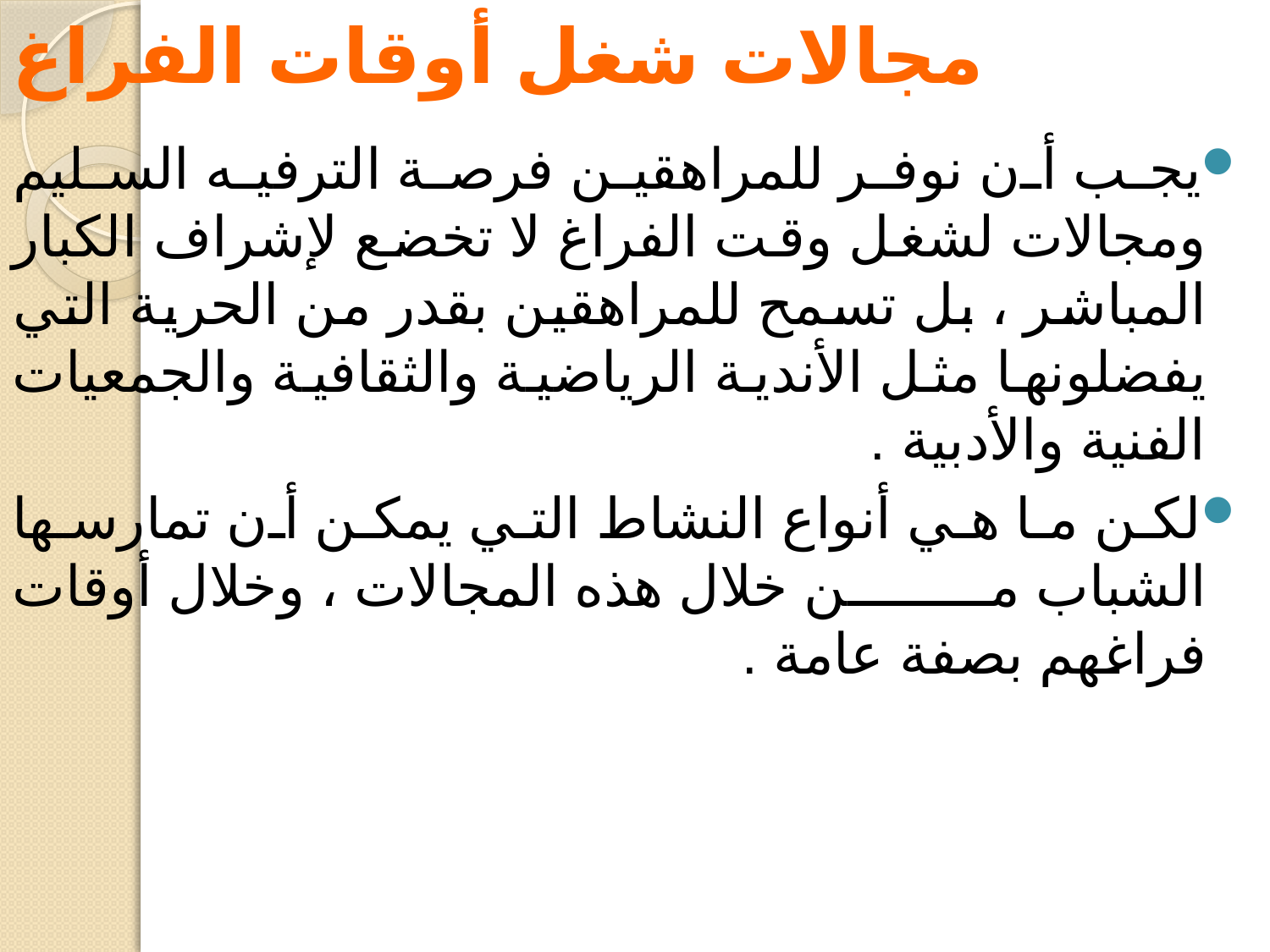

# مجالات شغل أوقات الفراغ
يجب أن نوفر للمراهقين فرصة الترفيه السليم ومجالات لشغل وقت الفراغ لا تخضع لإشراف الكبار المباشر ، بل تسمح للمراهقين بقدر من الحرية التي يفضلونها مثل الأندية الرياضية والثقافية والجمعيات الفنية والأدبية .
لكن ما هي أنواع النشاط التي يمكن أن تمارسها الشباب من خلال هذه المجالات ، وخلال أوقات فراغهم بصفة عامة .